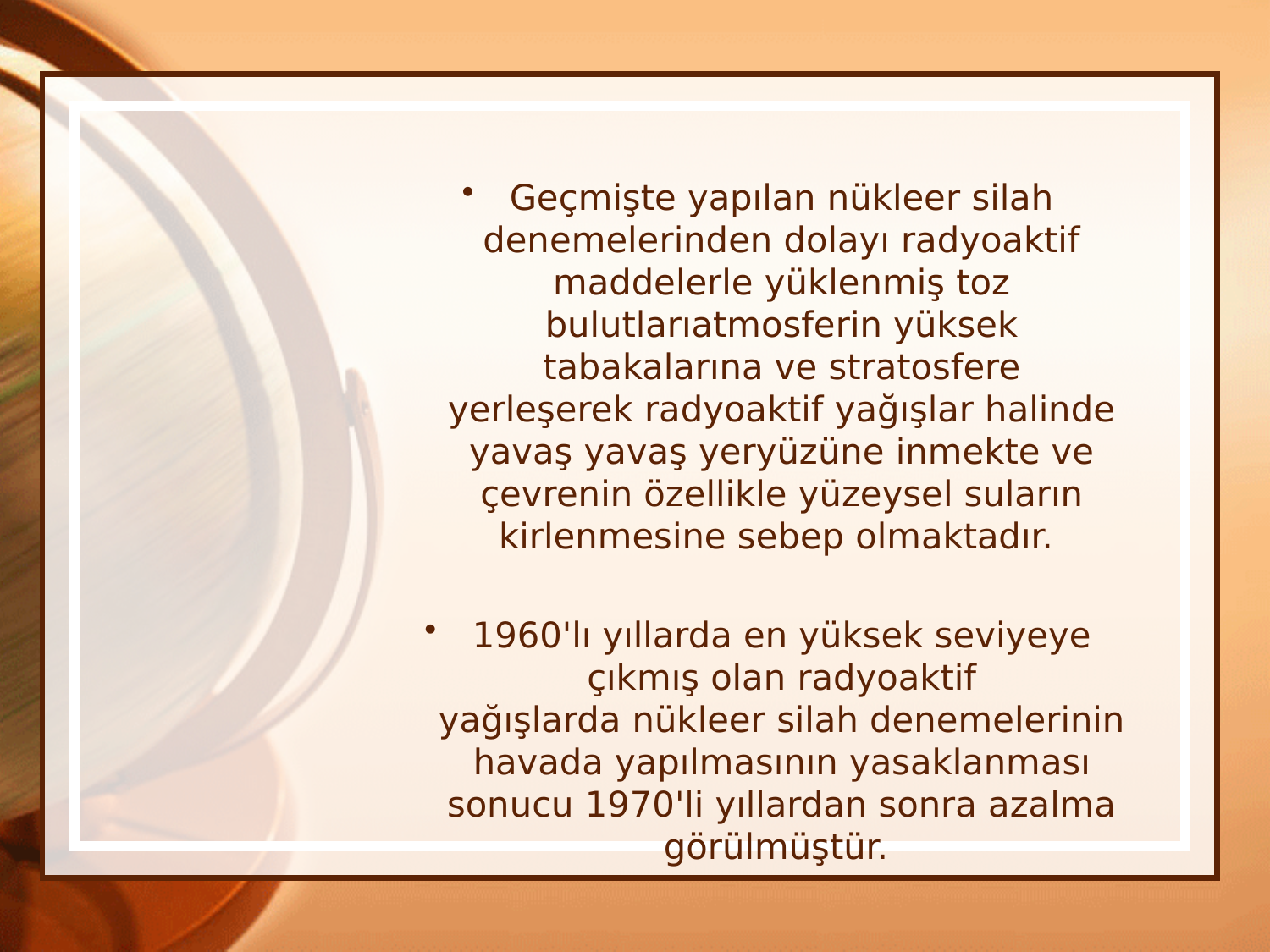

Geçmişte yapılan nükleer silah denemelerinden dolayı radyoaktif maddelerle yüklenmiş toz bulutlarıatmosferin yüksek tabakalarına ve stratosfere yerleşerek radyoaktif yağışlar halinde yavaş yavaş yeryüzüne inmekte ve çevrenin özellikle yüzeysel suların kirlenmesine sebep olmaktadır.

1960'lı yıllarda en yüksek seviyeye çıkmış olan radyoaktif yağışlarda nükleer silah denemelerinin havada yapılmasının yasaklanması sonucu 1970'li yıllardan sonra azalma görülmüştür.